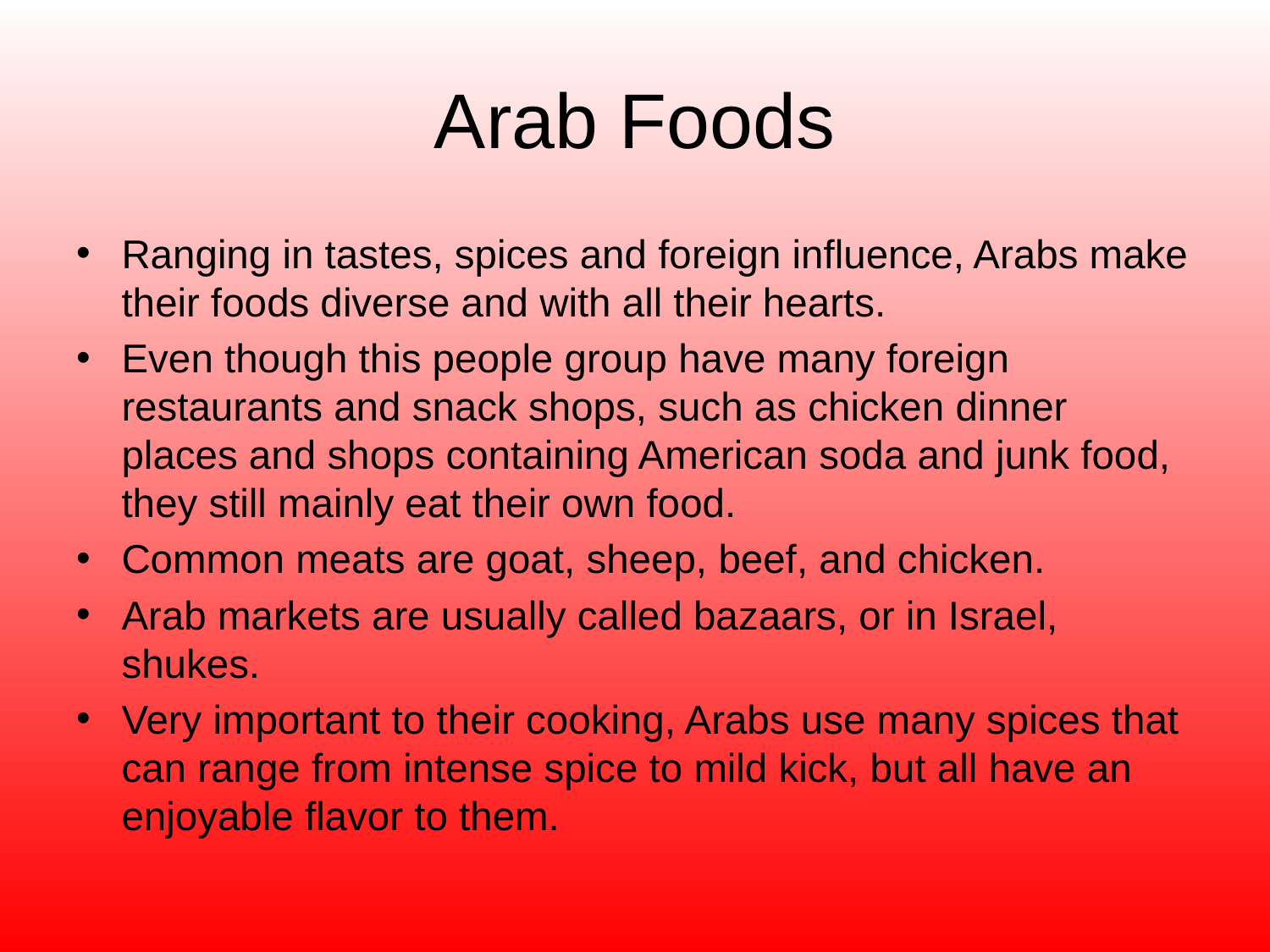

# Arab Foods
Ranging in tastes, spices and foreign influence, Arabs make their foods diverse and with all their hearts.
Even though this people group have many foreign restaurants and snack shops, such as chicken dinner places and shops containing American soda and junk food, they still mainly eat their own food.
Common meats are goat, sheep, beef, and chicken.
Arab markets are usually called bazaars, or in Israel, shukes.
Very important to their cooking, Arabs use many spices that can range from intense spice to mild kick, but all have an enjoyable flavor to them.